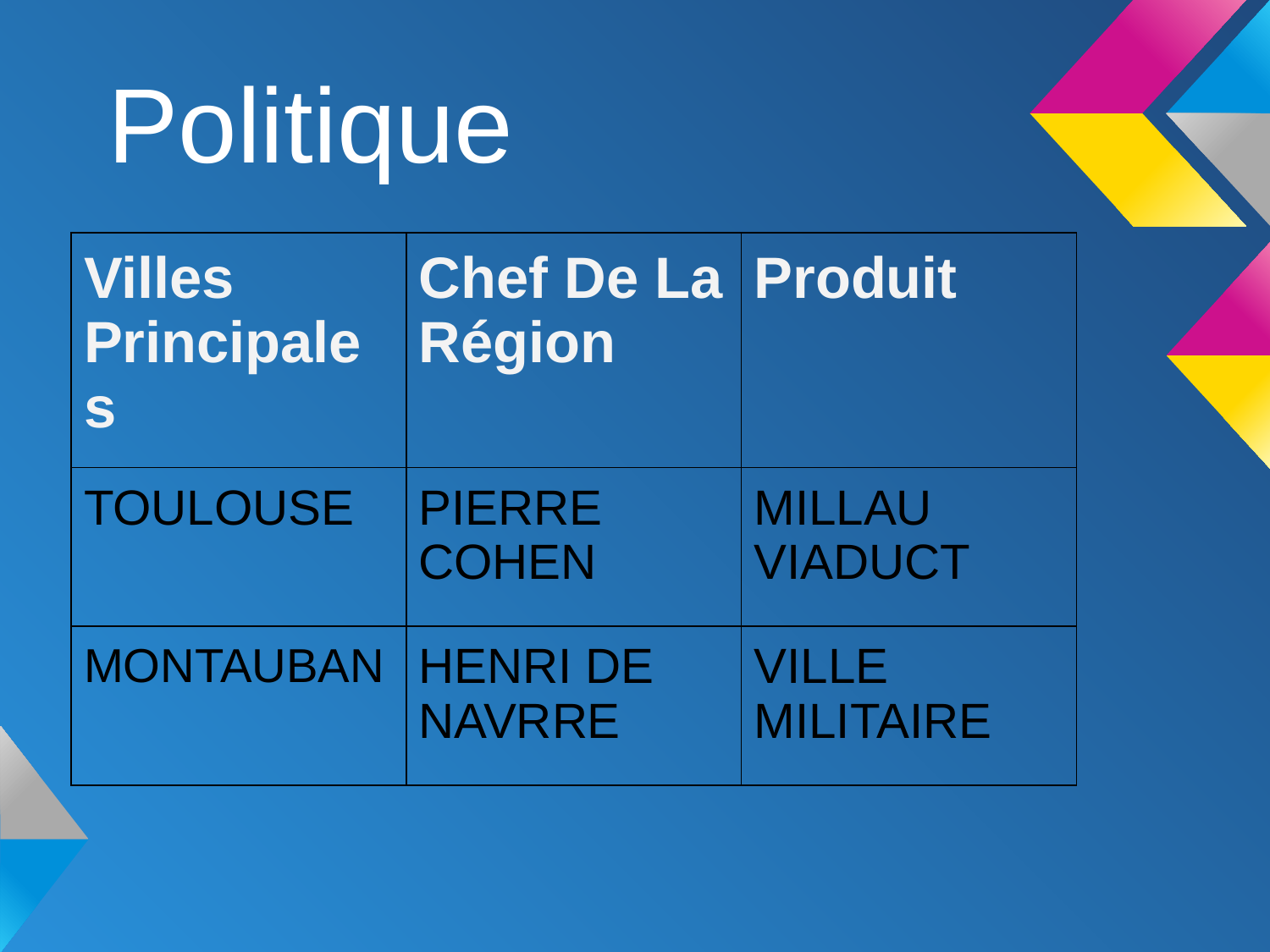

# Politique

| Villes Principales | Chef De La Région | Produit |
| --- | --- | --- |
| TOULOUSE | PIERRE COHEN | MILLAU VIADUCT |
| MONTAUBAN | HENRI DE NAVRRE | VILLE MILITAIRE |